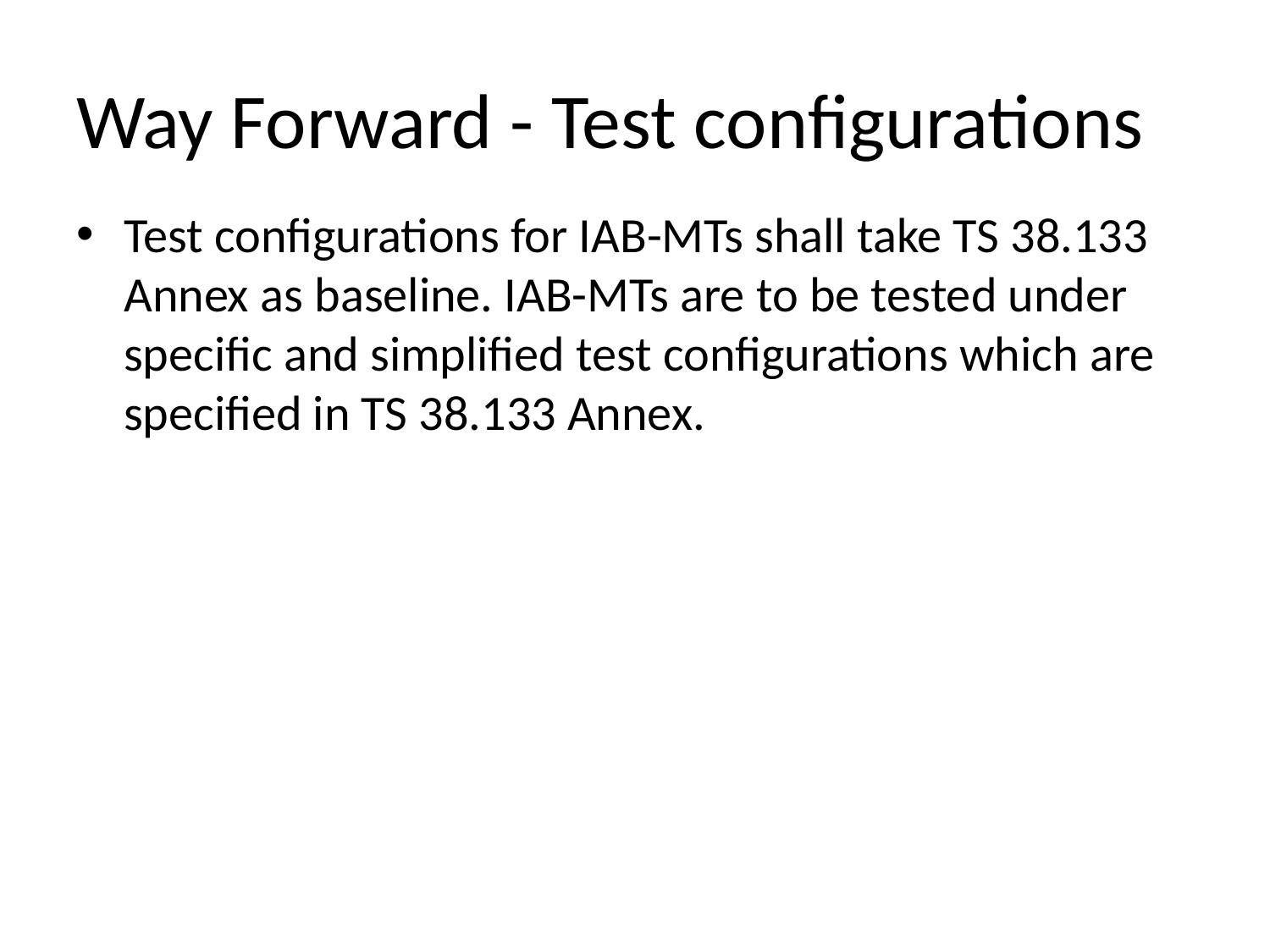

# Way Forward - Test configurations
Test configurations for IAB-MTs shall take TS 38.133 Annex as baseline. IAB-MTs are to be tested under specific and simplified test configurations which are specified in TS 38.133 Annex.